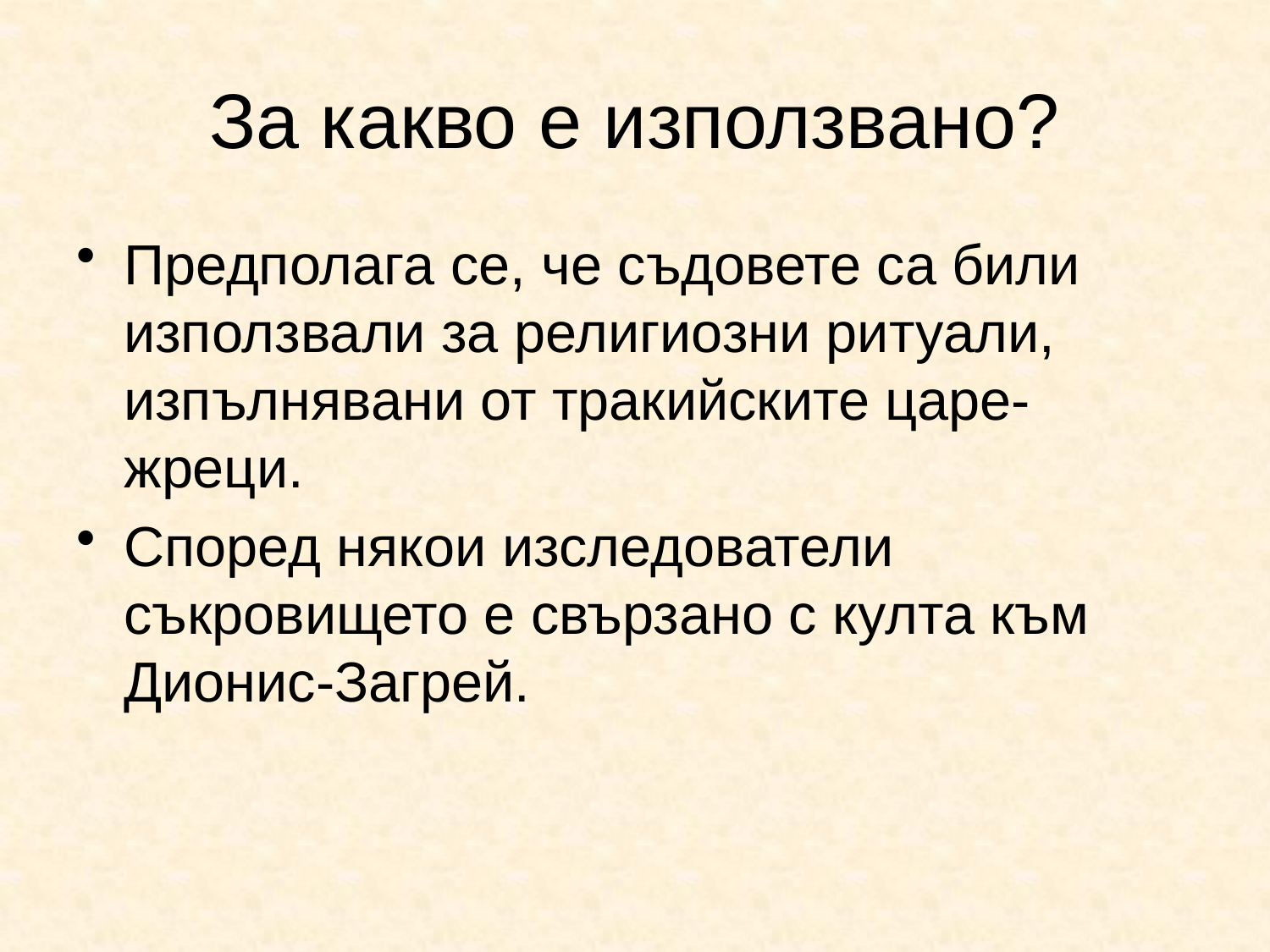

# За какво е използвано?
Предполага се, че съдовете са били използвали за религиозни ритуали, изпълнявани от тракийските царе-жреци.
Според някои изследователи съкровището е свързано с култа към Дионис-Загрей.